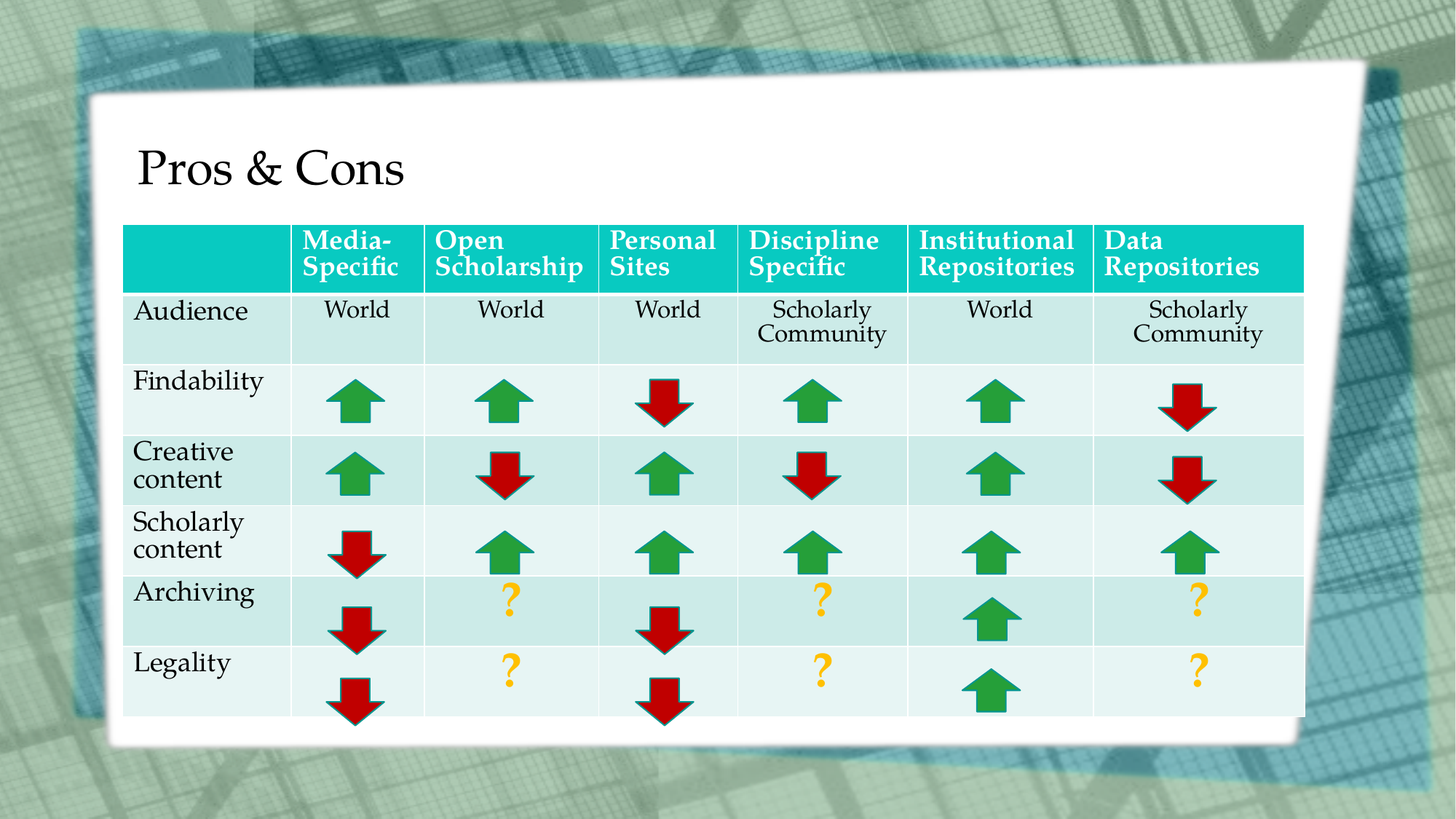

# Pros & Cons
|  | Media-Specific | Open Scholarship | Personal Sites | Discipline Specific | Institutional Repositories | Data Repositories |
| --- | --- | --- | --- | --- | --- | --- |
| Audience | World | World | World | Scholarly Community | World | Scholarly Community |
| Findability |  |  |  |  |  |  |
| Creative content |  |  |  |  |  |  |
| Scholarly content |  |  |  |  |  |  |
| Archiving |  | ? |  | ? |  | ? |
| Legality |  | ? |  | ? |  | ? |